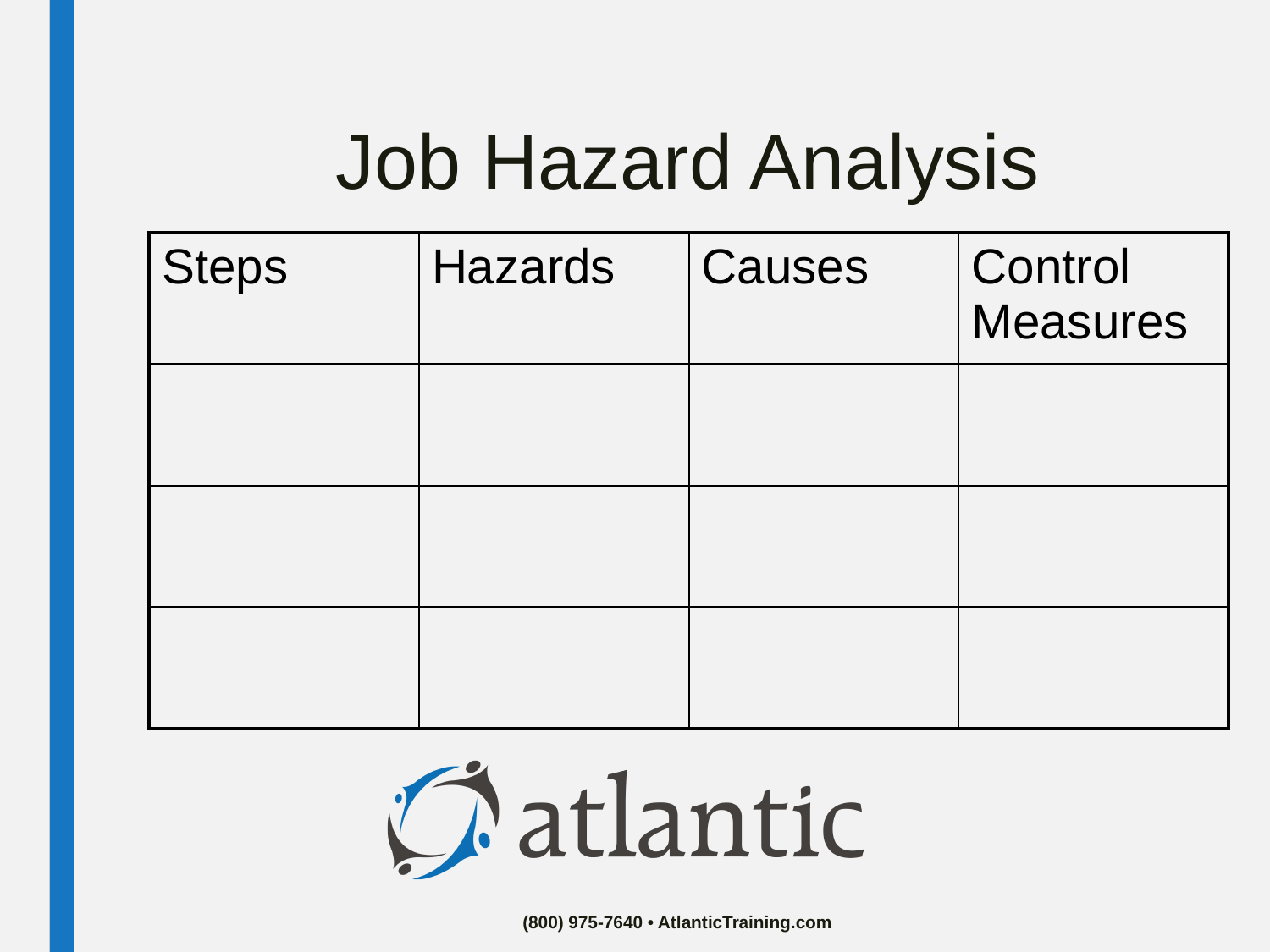

# Job Hazard Analysis
| Steps | Hazards | Causes | Control Measures |
| --- | --- | --- | --- |
|  |  |  |  |
|  |  |  |  |
|  |  |  |  |
(800) 975-7640 • AtlanticTraining.com